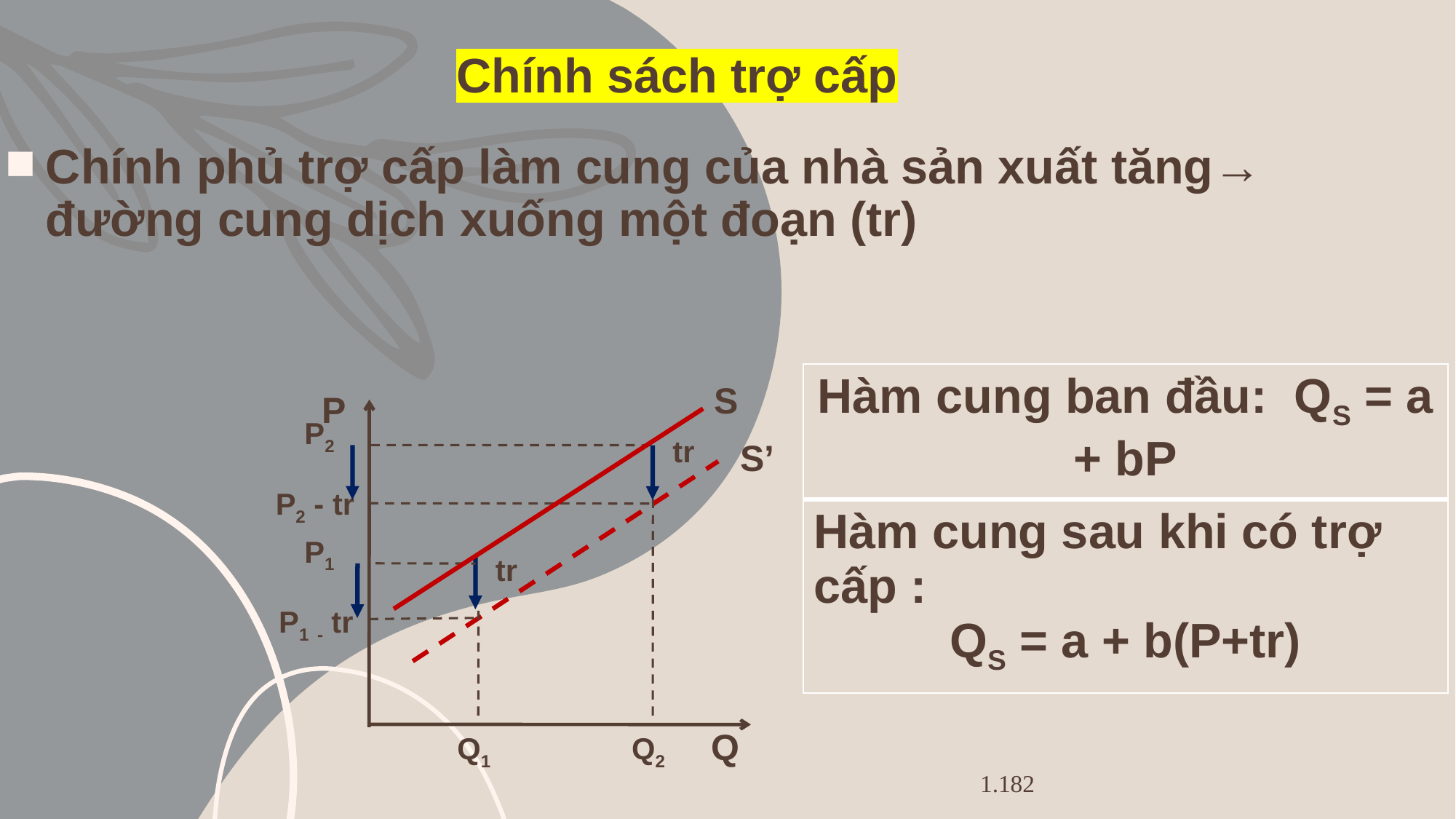

# Chính sách trợ cấp
Chính phủ trợ cấp làm cung của nhà sản xuất tăng→ đường cung dịch xuống một đoạn (tr)

| Hàm cung ban đầu: QS = a + bP |
| --- |
| Hàm cung sau khi có trợ cấp : QS = a + b(P+tr) |
S
P
Q
S’
P2 - tr
P1 - tr
Q2
Q1
P2
tr
P1
tr
1.182